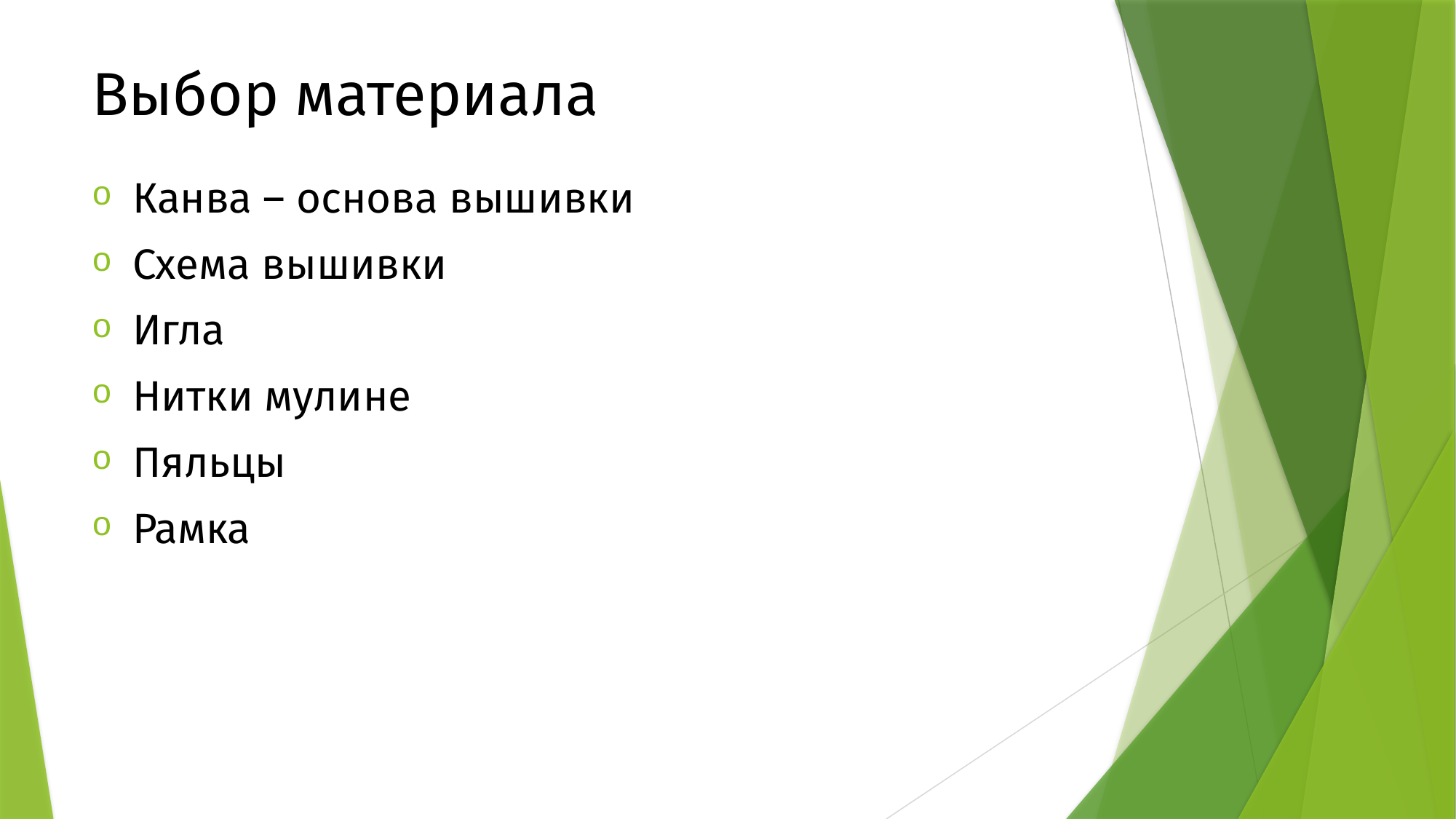

# Выбор материала
Канва – основа вышивки
Схема вышивки
Игла
Нитки мулине
Пяльцы
Рамка